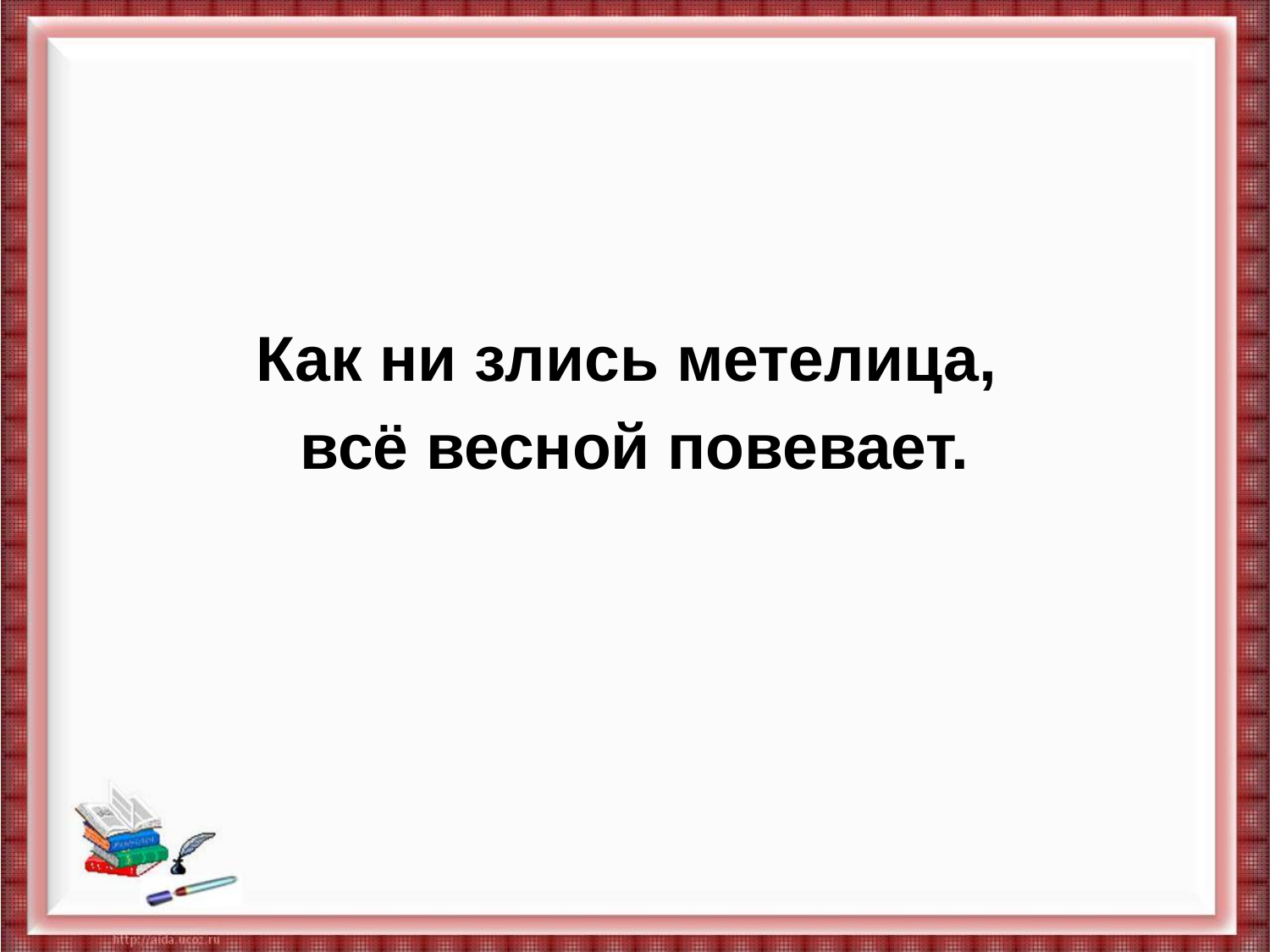

#

Как ни злись метелица,
всё весной повевает.